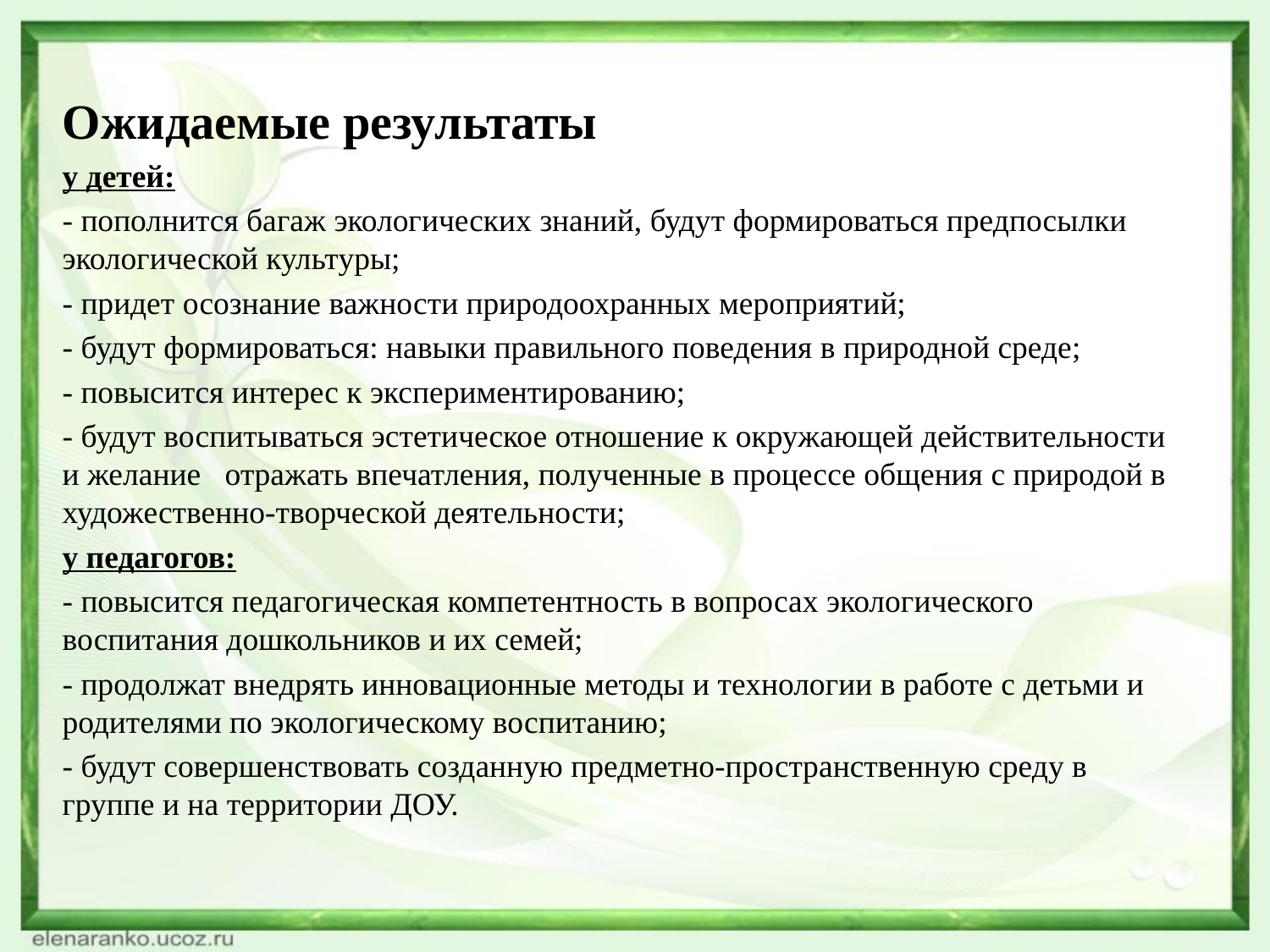

Ожидаемые результаты
у детей:
- пополнится багаж экологических знаний, будут формироваться предпосылки экологической культуры;
- придет осознание важности природоохранных мероприятий;
- будут формироваться: навыки правильного поведения в природной среде;
- повысится интерес к экспериментированию;
- будут воспитываться эстетическое отношение к окружающей действительности и желание   отражать впечатления, полученные в процессе общения с природой в художественно-творческой деятельности;
у педагогов:
- повысится педагогическая компетентность в вопросах экологического воспитания дошкольников и их семей;
- продолжат внедрять инновационные методы и технологии в работе с детьми и родителями по экологическому воспитанию;
- будут совершенствовать созданную предметно-пространственную среду в группе и на территории ДОУ.

#